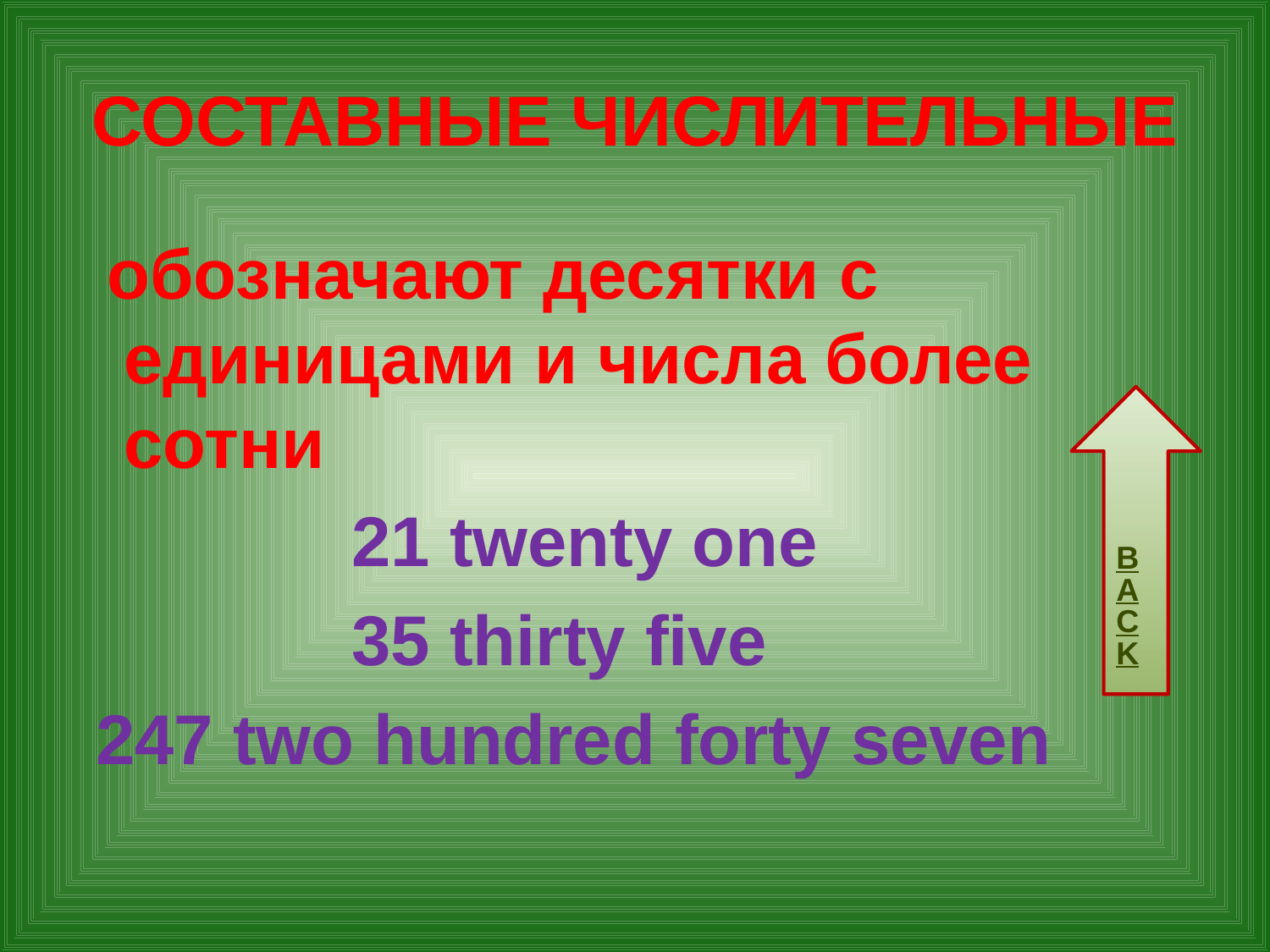

# СОСТАВНЫЕ ЧИСЛИТЕЛЬНЫЕ
  обозначают десятки с единицами и числа более сотни
              21 twenty one
              35 thirty five
 247 two hundred forty seven

BACK